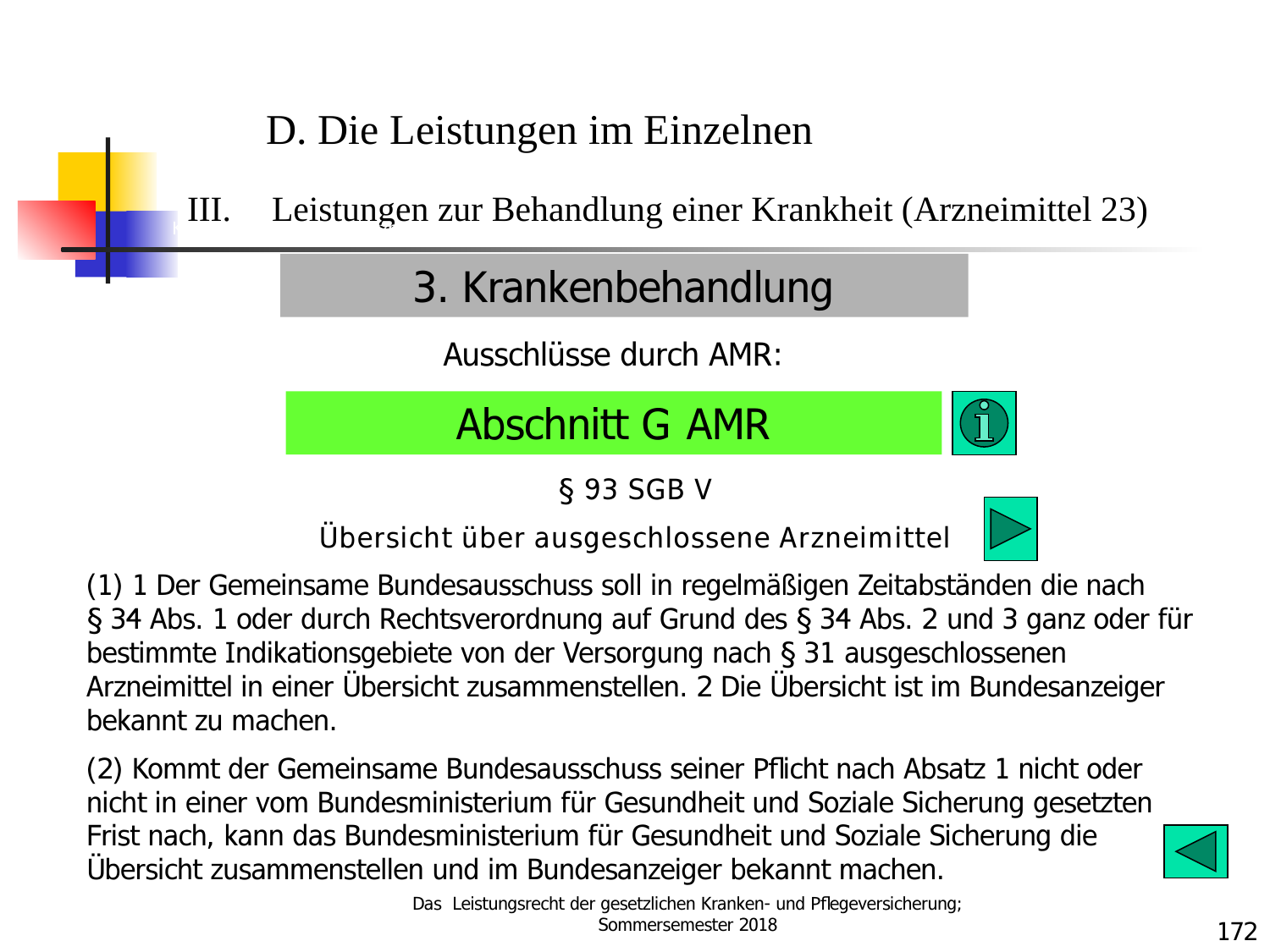

Krankenbehandlung 23 (Arzneimittel)
D. Die Leistungen im Einzelnen

Leistungen zur Behandlung einer Krankheit (Arzneimittel 23)
3. Krankenbehandlung
Ausschlüsse durch AMR:
Abschnitt G AMR

§ 93 SGB V
Übersicht über ausgeschlossene Arzneimittel
(1) 1 Der Gemeinsame Bundesausschuss soll in regelmäßigen Zeitabständen die nach § 34 Abs. 1 oder durch Rechtsverordnung auf Grund des § 34 Abs. 2 und 3 ganz oder für bestimmte Indikationsgebiete von der Versorgung nach § 31 ausgeschlossenen Arzneimittel in einer Übersicht zusammenstellen. 2 Die Übersicht ist im Bundesanzeiger bekannt zu machen.
(2) Kommt der Gemeinsame Bundesausschuss seiner Pflicht nach Absatz 1 nicht oder nicht in einer vom Bundesministerium für Gesundheit und Soziale Sicherung gesetzten Frist nach, kann das Bundesministerium für Gesundheit und Soziale Sicherung die Übersicht zusammenstellen und im Bundesanzeiger bekannt machen.

Das  Leistungsrecht der gesetzlichen Kranken- und Pflegeversicherung; Sommersemester 2018
172